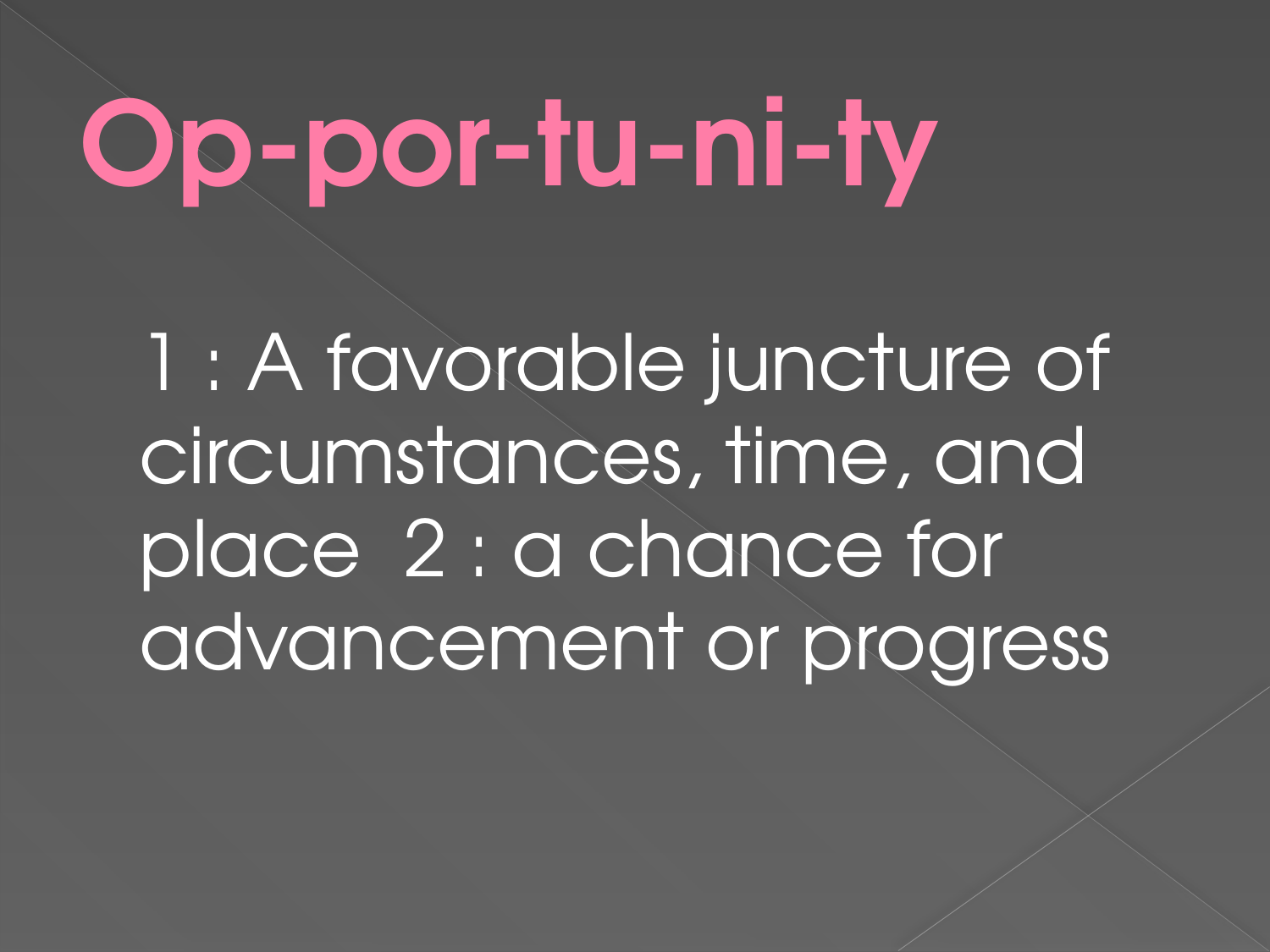

# Op-por-tu-ni-ty
1 : A favorable juncture of circumstances, time, and place  2 : a chance for advancement or progress